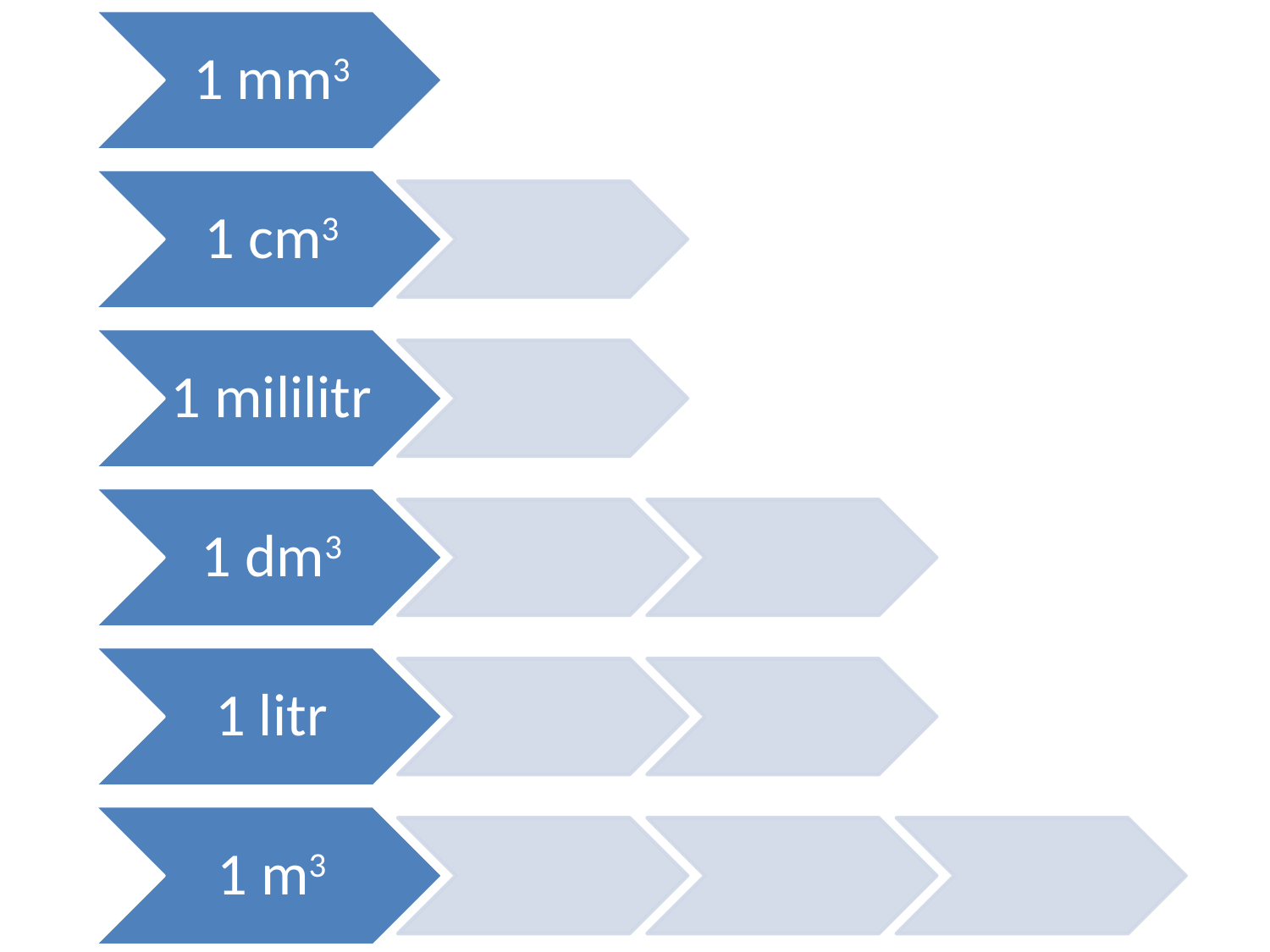

1 mm3
1 cm3

1 mililitr

1 dm3

1 litr

1 m3